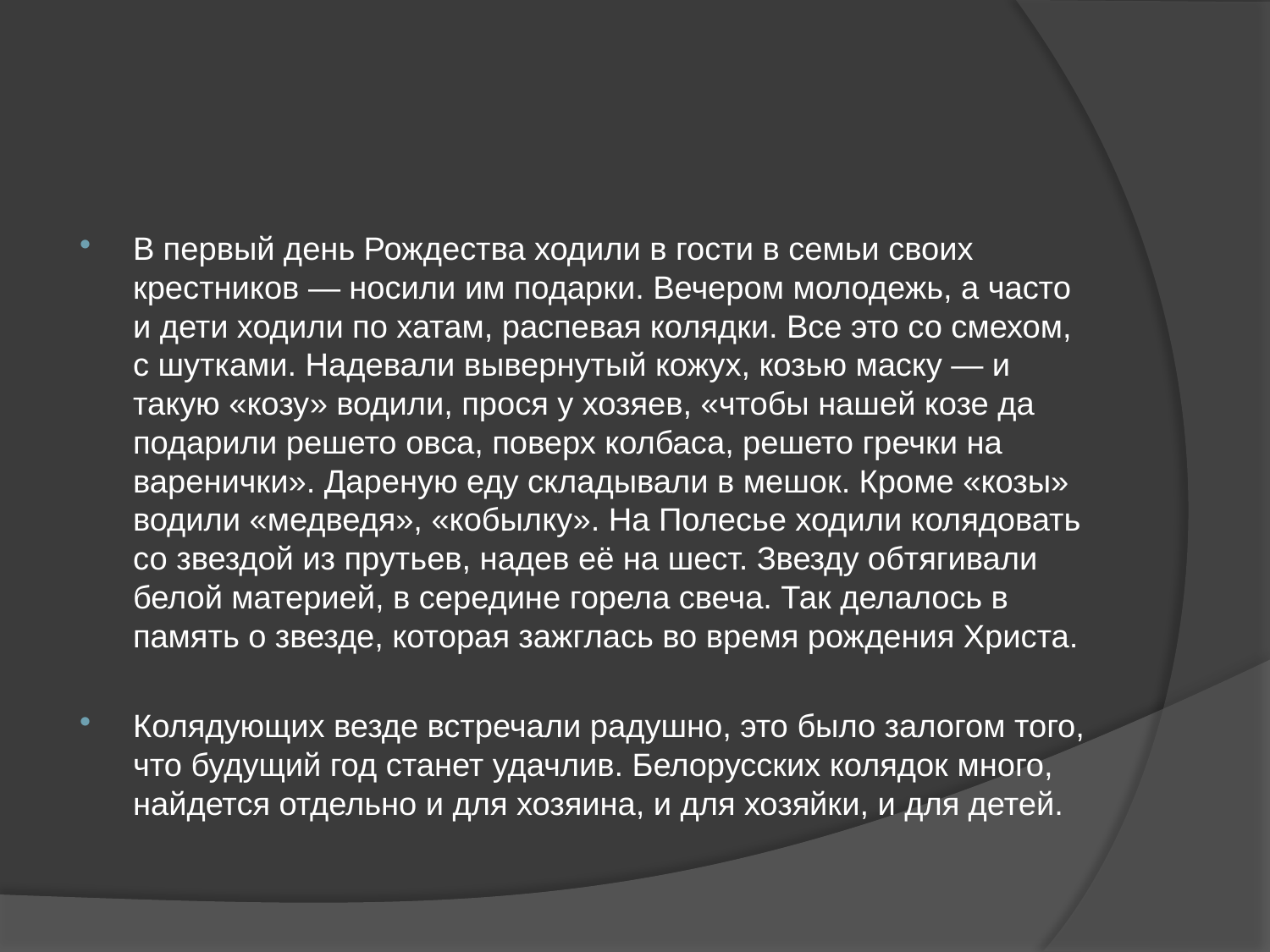

#
В первый день Рождества ходили в гости в семьи своих крестников — носили им подарки. Вечером молодежь, а часто и дети ходили по хатам, распевая колядки. Все это со смехом, с шутками. Надевали вывернутый кожух, козью маску — и такую «козу» водили, прося у хозяев, «чтобы нашей козе да подарили решето овса, поверх колбаса, решето гречки на варенички». Дареную еду складывали в мешок. Кроме «козы» водили «медведя», «кобылку». На Полесье ходили колядовать со звездой из прутьев, надев её на шест. Звезду обтягивали белой материей, в середине горела свеча. Так делалось в память о звезде, которая зажглась во время рождения Христа.

Колядующих везде встречали радушно, это было залогом того, что будущий год станет удачлив. Белорусских колядок много, найдется отдельно и для хозяина, и для хозяйки, и для детей.